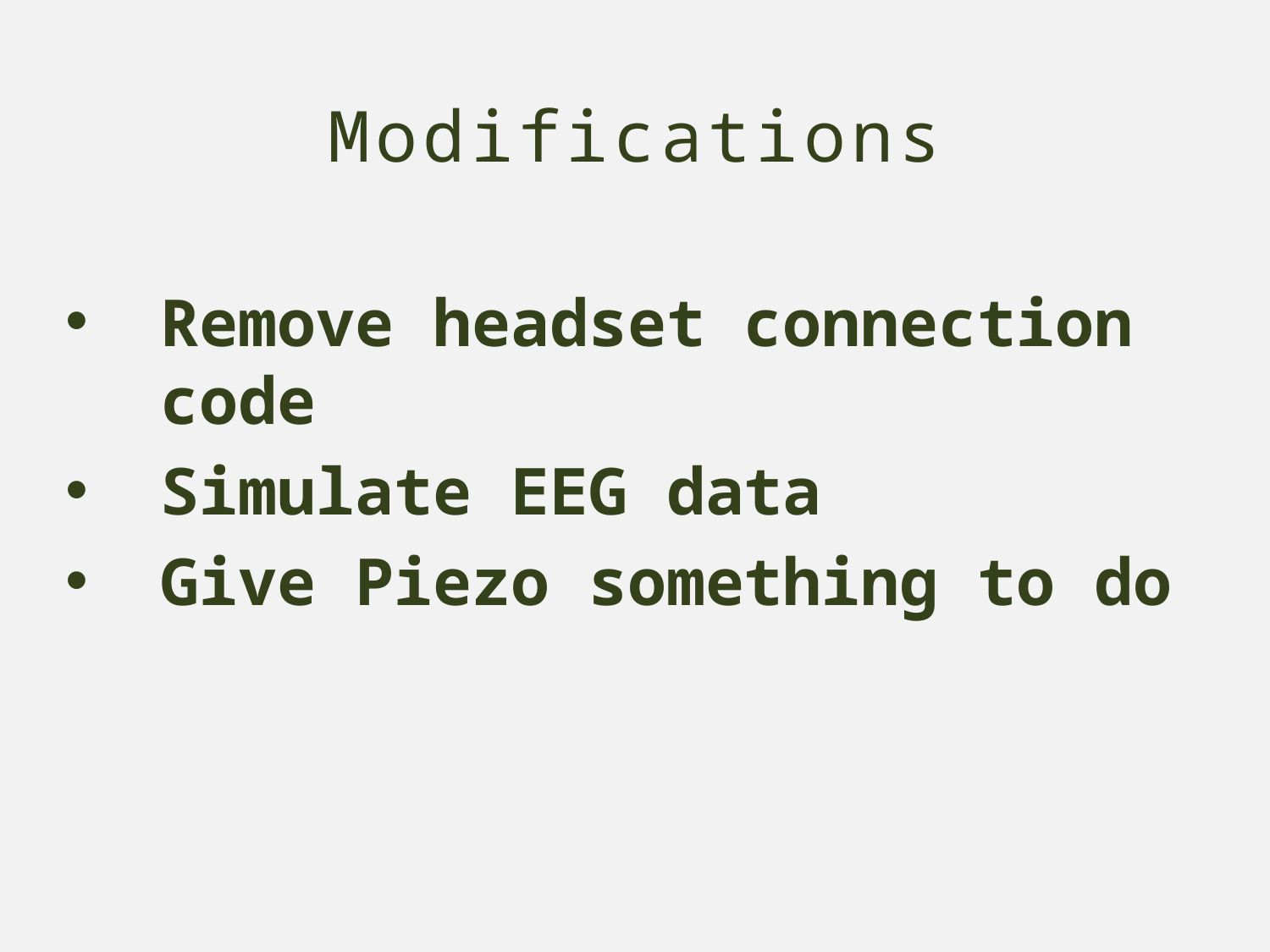

Modifications
Remove headset connection code
Simulate EEG data
Give Piezo something to do